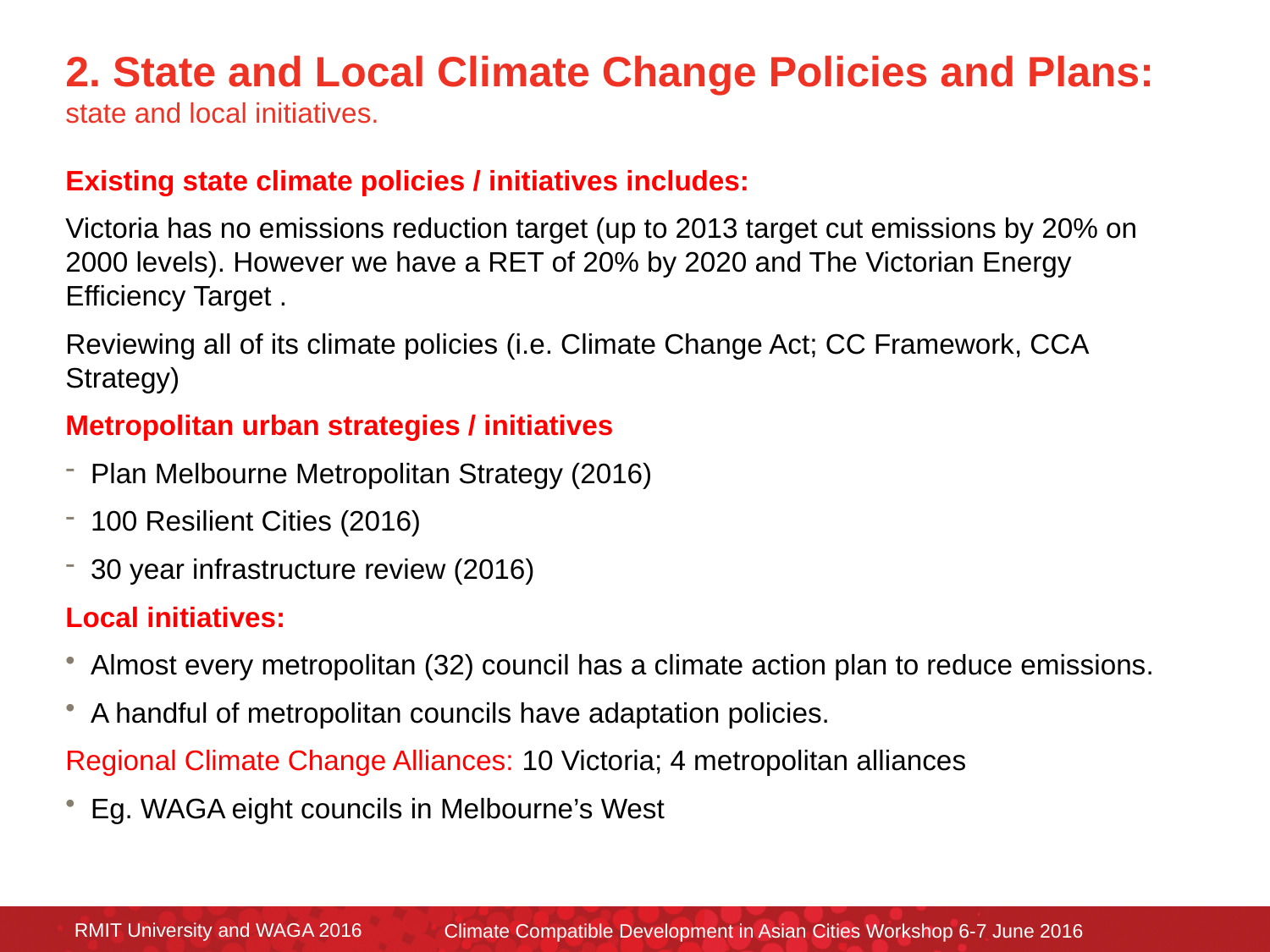

# 2. State and Local Climate Change Policies and Plans: state and local initiatives.
Existing state climate policies / initiatives includes:
Victoria has no emissions reduction target (up to 2013 target cut emissions by 20% on 2000 levels). However we have a RET of 20% by 2020 and The Victorian Energy Efficiency Target .
Reviewing all of its climate policies (i.e. Climate Change Act; CC Framework, CCA Strategy)
Metropolitan urban strategies / initiatives
Plan Melbourne Metropolitan Strategy (2016)
100 Resilient Cities (2016)
30 year infrastructure review (2016)
Local initiatives:
Almost every metropolitan (32) council has a climate action plan to reduce emissions.
A handful of metropolitan councils have adaptation policies.
Regional Climate Change Alliances: 10 Victoria; 4 metropolitan alliances
Eg. WAGA eight councils in Melbourne’s West
RMIT University and WAGA 2016
Climate Compatible Development in Asian Cities Workshop 6-7 June 2016